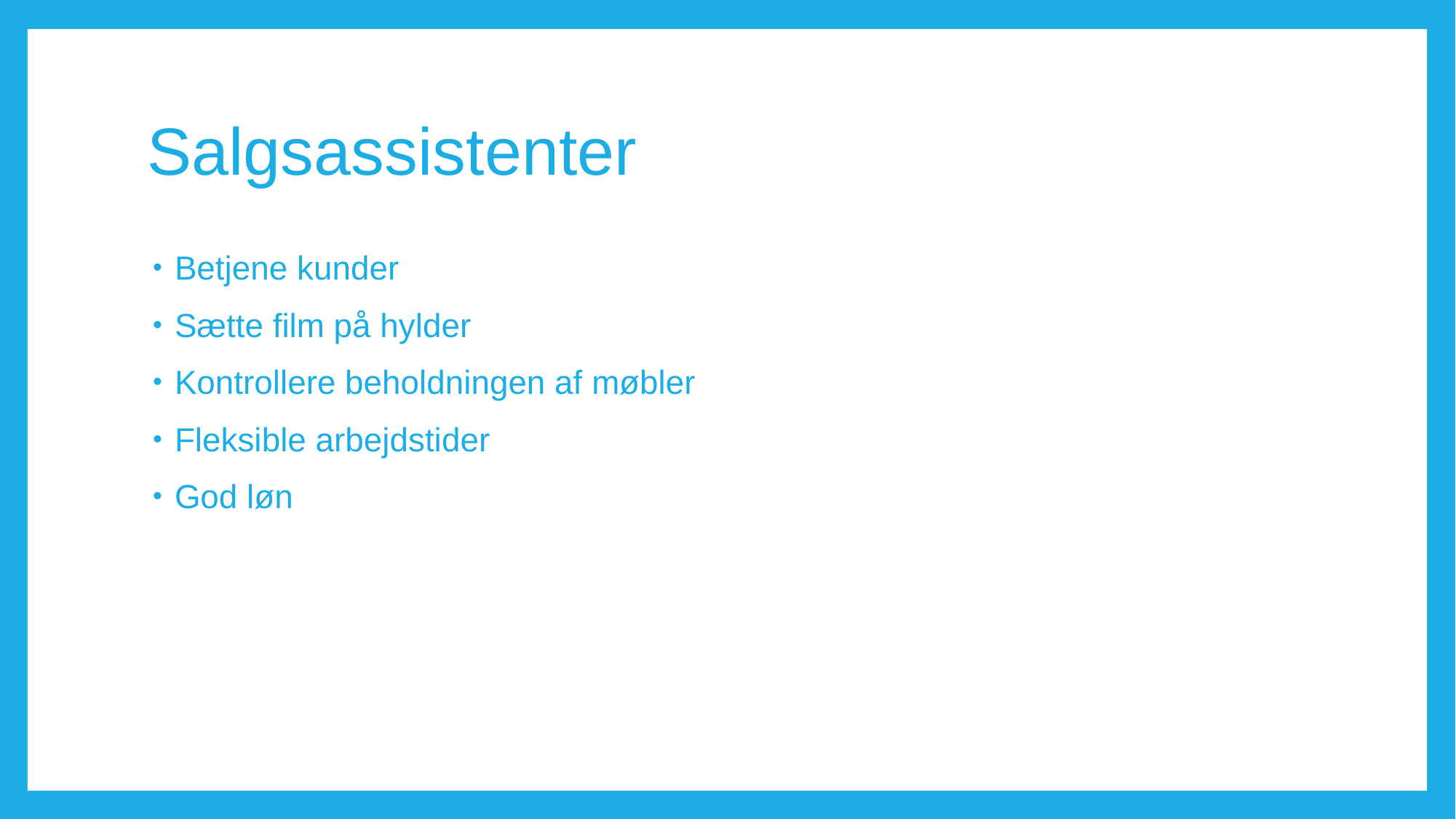

# Salgsassistenter
Betjene kunder
Sætte film på hylder
Kontrollere beholdningen af møbler
Fleksible arbejdstider
God løn